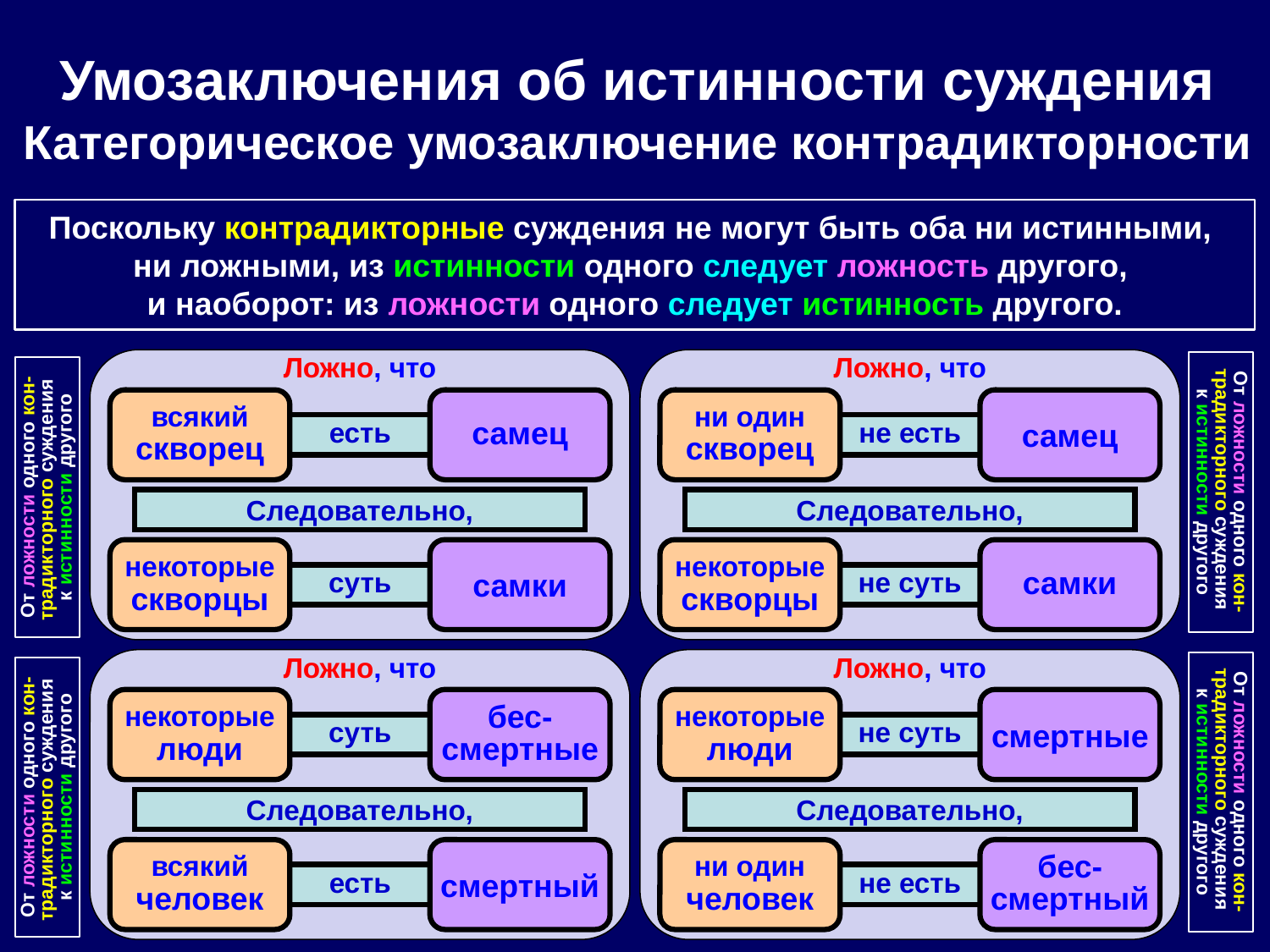

Умозаключения об истинности суждения
Категорическое умозаключение контрадикторности
Поскольку контрадикторные суждения не могут быть оба ни истинными,
ни ложными, из истинности одного следует ложность другого,
и наоборот: из ложности одного следует истинность другого.
Ложно, что
Ложно, что
всякий
скворец
самец
ни один
скворец
самец
есть
не есть
От ложности одного кон-традикторного суждения
к истинности другого
От ложности одного кон-традикторного суждения
к истинности другого
Следовательно,
Следовательно,
некоторые
скворцы
самки
некоторые
скворцы
самки
суть
не суть
Ложно, что
Ложно, что
некоторые
люди
бес-
смертные
некоторые
люди
смертные
суть
не суть
От ложности одного кон-традикторного суждения
к истинности другого
От ложности одного кон-традикторного суждения
к истинности другого
Следовательно,
Следовательно,
всякий
человек
смертный
ни один
человек
бес-
смертный
есть
не есть